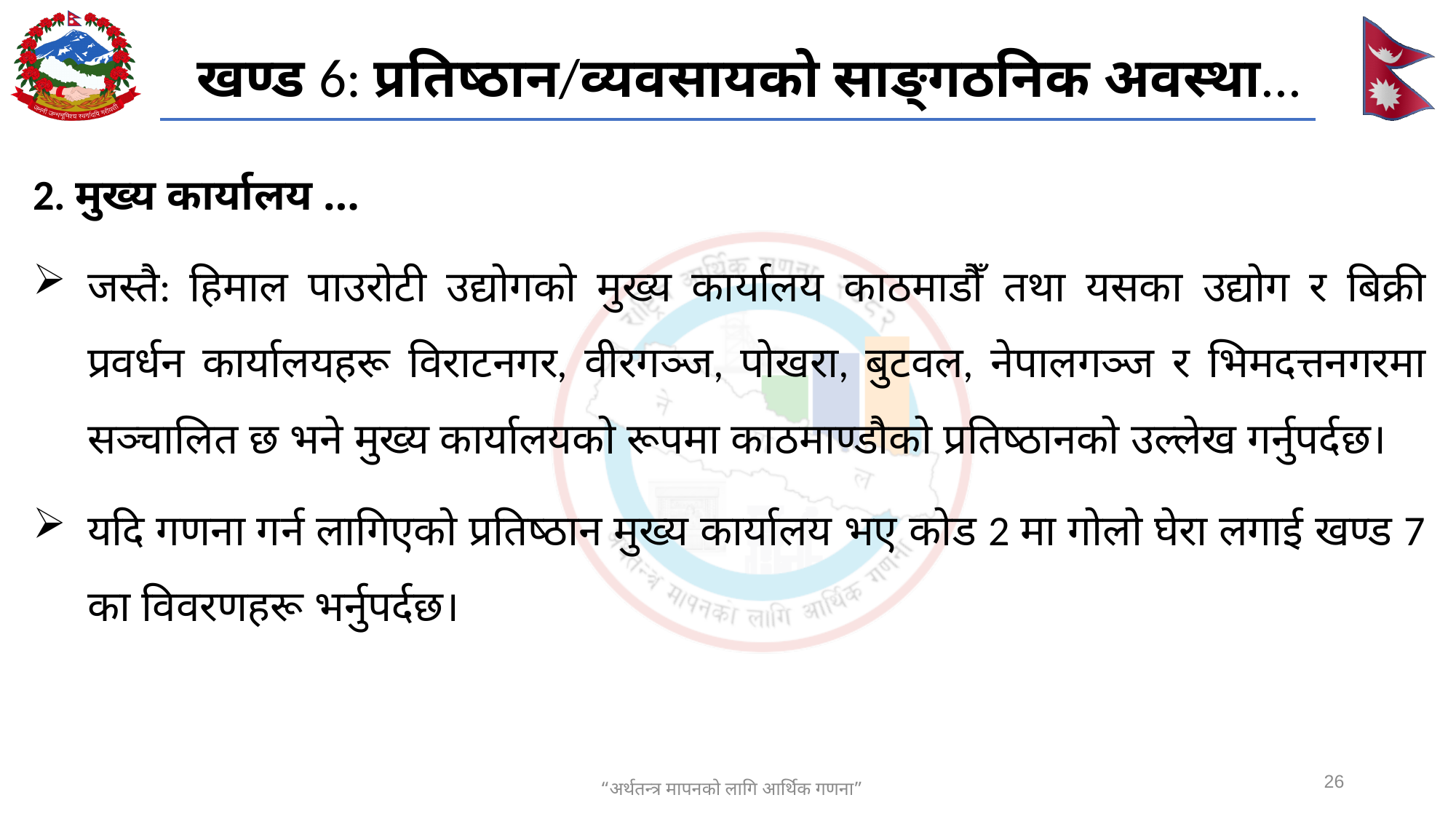

# खण्ड 6: प्रतिष्ठान/व्यवसायको साङ्गठनिक अवस्था...
2. मुख्य कार्यालय …
जस्तै: हिमाल पाउरोटी उद्योगको मुख्य कार्यालय काठमाडौँ तथा यसका उद्योग र बिक्री प्रवर्धन कार्यालयहरू विराटनगर, वीरगञ्ज, पोखरा, बुटवल, नेपालगञ्ज र भिमदत्तनगरमा सञ्चालित छ भने मुख्य कार्यालयको रूपमा काठमाण्डौको प्रतिष्ठानको उल्लेख गर्नुपर्दछ।
यदि गणना गर्न लागिएको प्रतिष्ठान मुख्य कार्यालय भए कोड 2 मा गोलो घेरा लगाई खण्ड 7 का विवरणहरू भर्नुपर्दछ।

26
“अर्थतन्त्र मापनको लागि आर्थिक गणना”